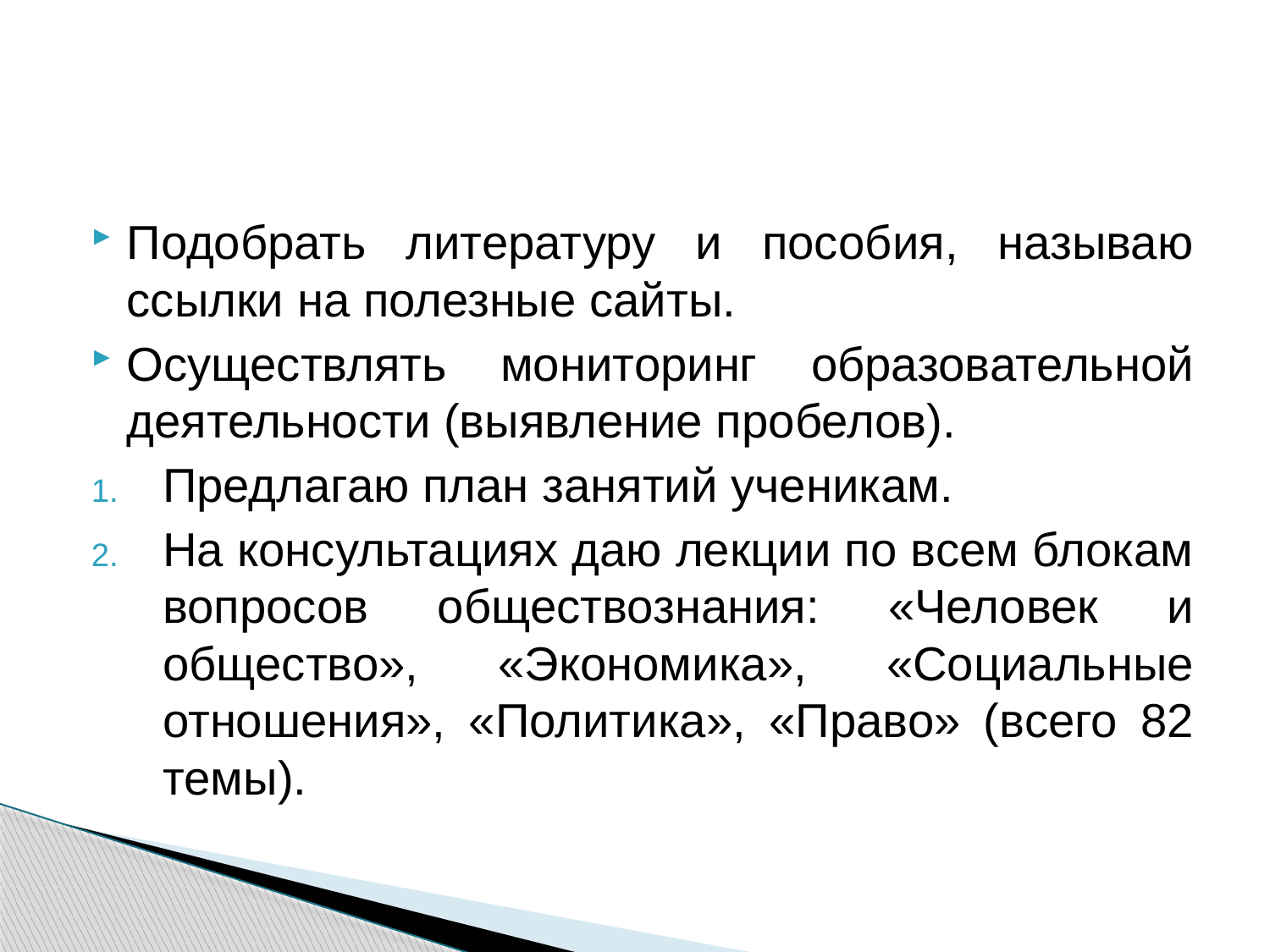

#
Подобрать литературу и пособия, называю ссылки на полезные сайты.
Осуществлять мониторинг образовательной деятельности (выявление пробелов).
Предлагаю план занятий ученикам.
На консультациях даю лекции по всем блокам вопросов обществознания: «Человек и общество», «Экономика», «Социальные отношения», «Политика», «Право» (всего 82 темы).